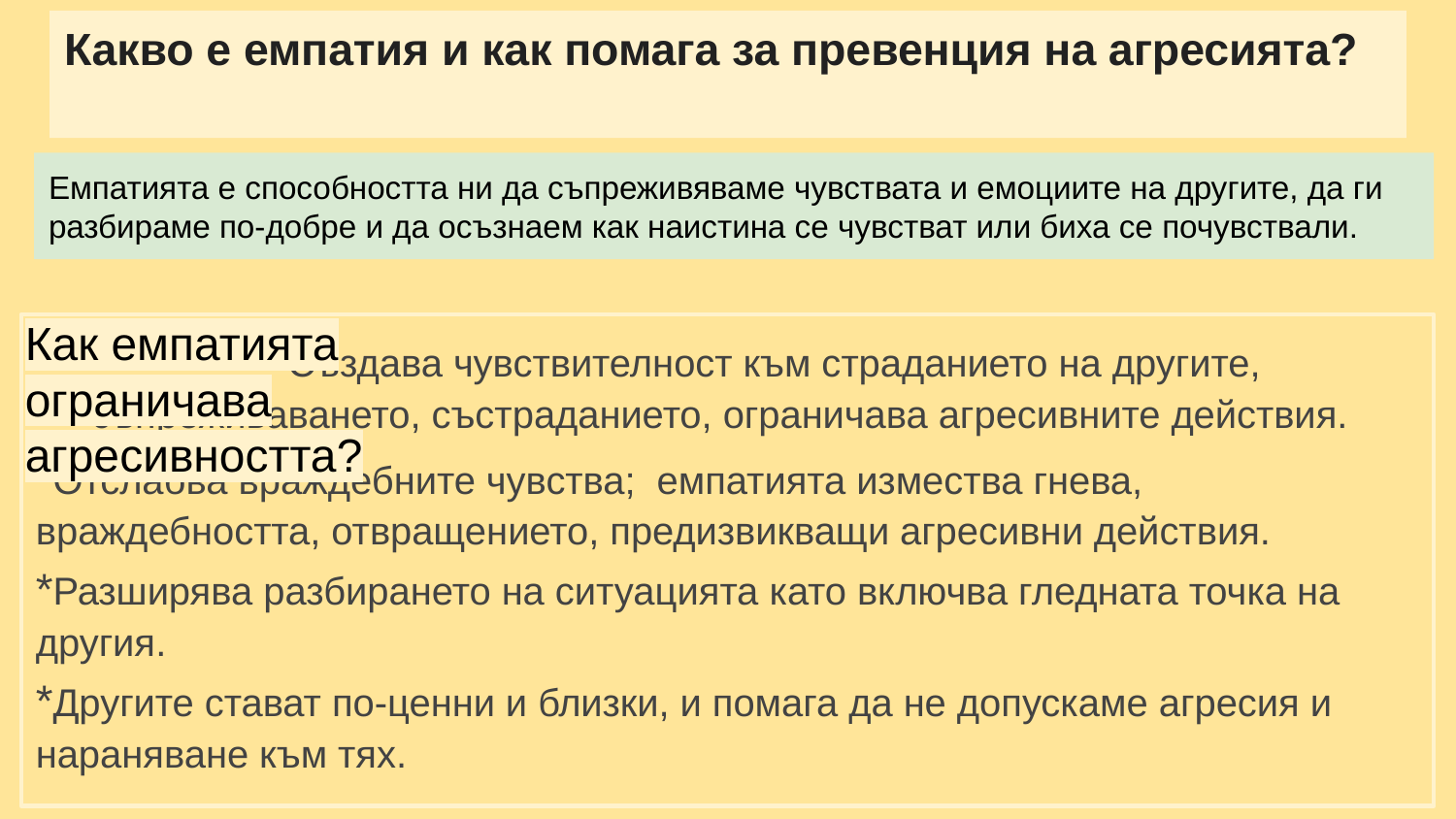

# Какво е емпатия и как помага за превенция на агресията?
Емпатията е способността ни да съпреживяваме чувствата и емоциите на другите, да ги разбираме по-добре и да осъзнаем как наистина се чувстват или биха се почувствали.
Как емпатията ограничава агресивността?
                                        *Създава чувствителност към страданието на другите, съпреживаването, състраданието, ограничава агресивните действия.
*Отслабва враждебните чувства;  емпатията измества гнева, враждебността, отвращението, предизвикващи агресивни действия.
*Разширява разбирането на ситуацията като включва гледната точка на другия.
*Другите стават по-ценни и близки, и помага да не допускаме агресия и нараняване към тях.